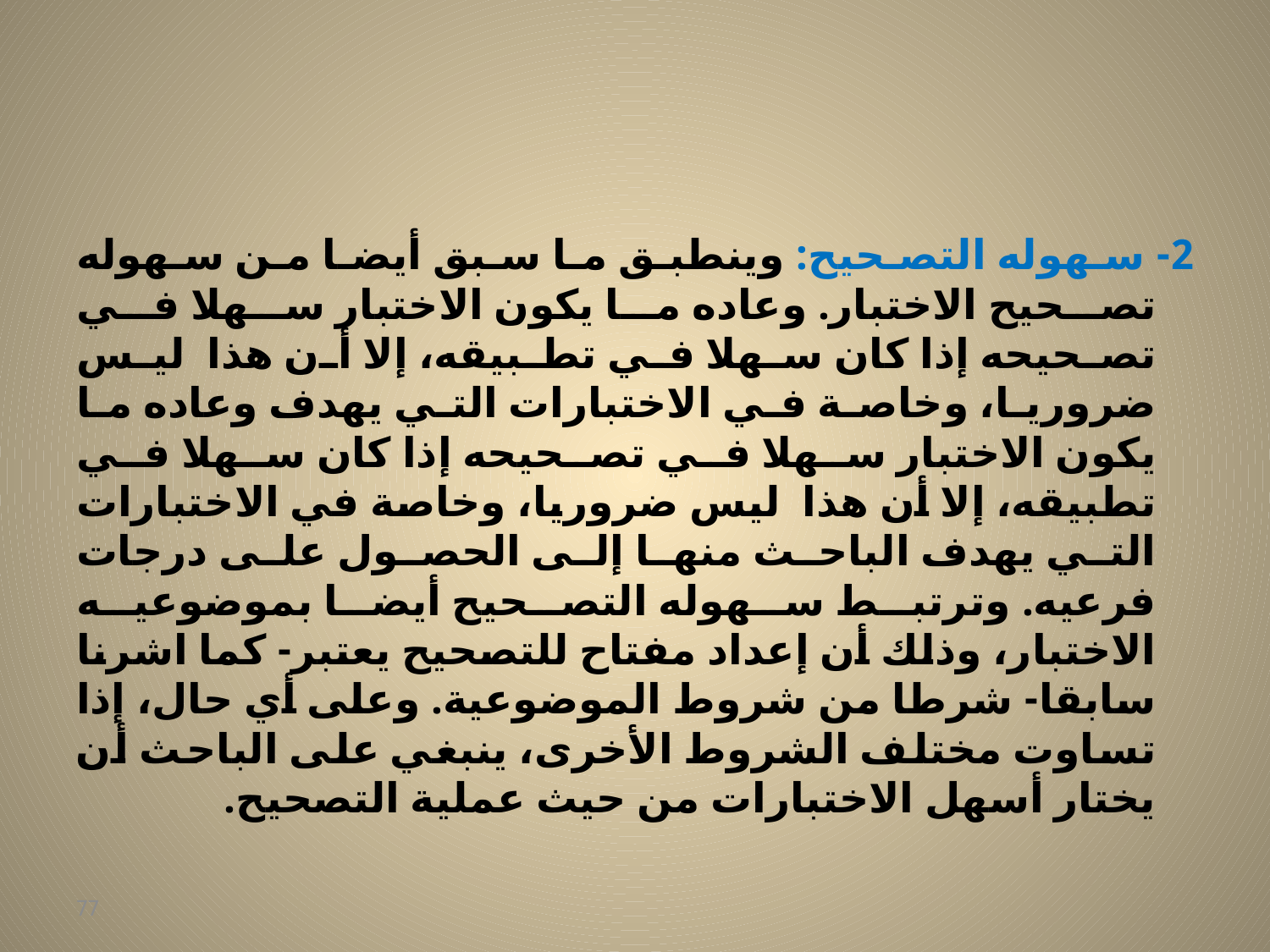

#
2- سهوله التصحيح: وينطبق ما سبق أيضا من سهوله تصحيح الاختبار. وعاده ما يكون الاختبار سهلا في تصحيحه إذا كان سهلا في تطبيقه، إلا أن هذا  ليس ضروريا، وخاصة في الاختبارات التي يهدف وعاده ما يكون الاختبار سهلا في تصحيحه إذا كان سهلا في تطبيقه، إلا أن هذا  ليس ضروريا، وخاصة في الاختبارات التي يهدف الباحث منها إلى الحصول على درجات فرعيه. وترتبط سهوله التصحيح أيضا بموضوعيه الاختبار، وذلك أن إعداد مفتاح للتصحيح يعتبر- كما اشرنا سابقا- شرطا من شروط الموضوعية. وعلى أي حال، إذا تساوت مختلف الشروط الأخرى، ينبغي على الباحث أن يختار أسهل الاختبارات من حيث عملية التصحيح.

77